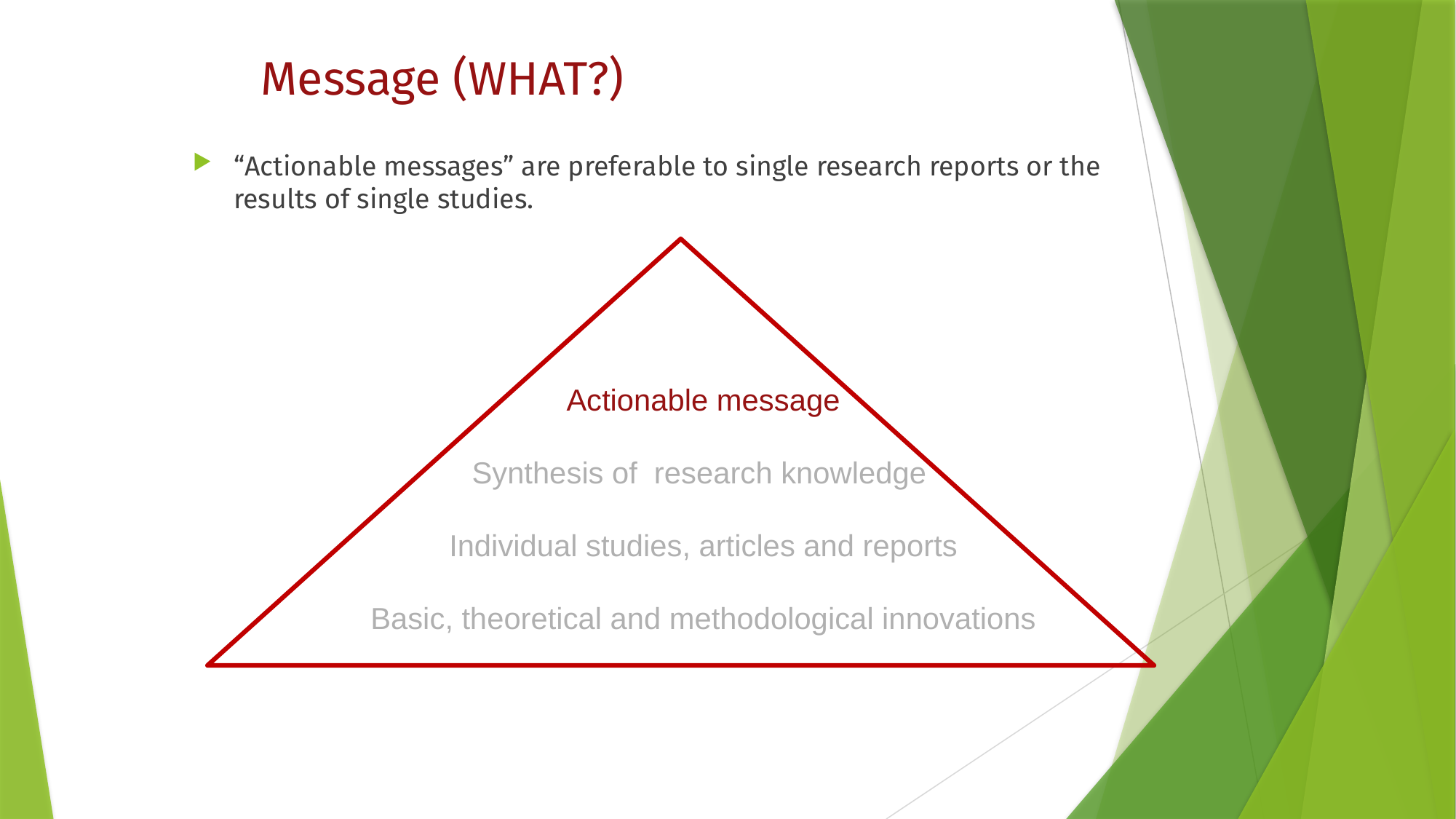

Message (WHAT?)
“Actionable messages” are preferable to single research reports or the results of single studies.

Actionable message

Synthesis of  research knowledge

Individual studies, articles and reports

Basic, theoretical and methodological innovations